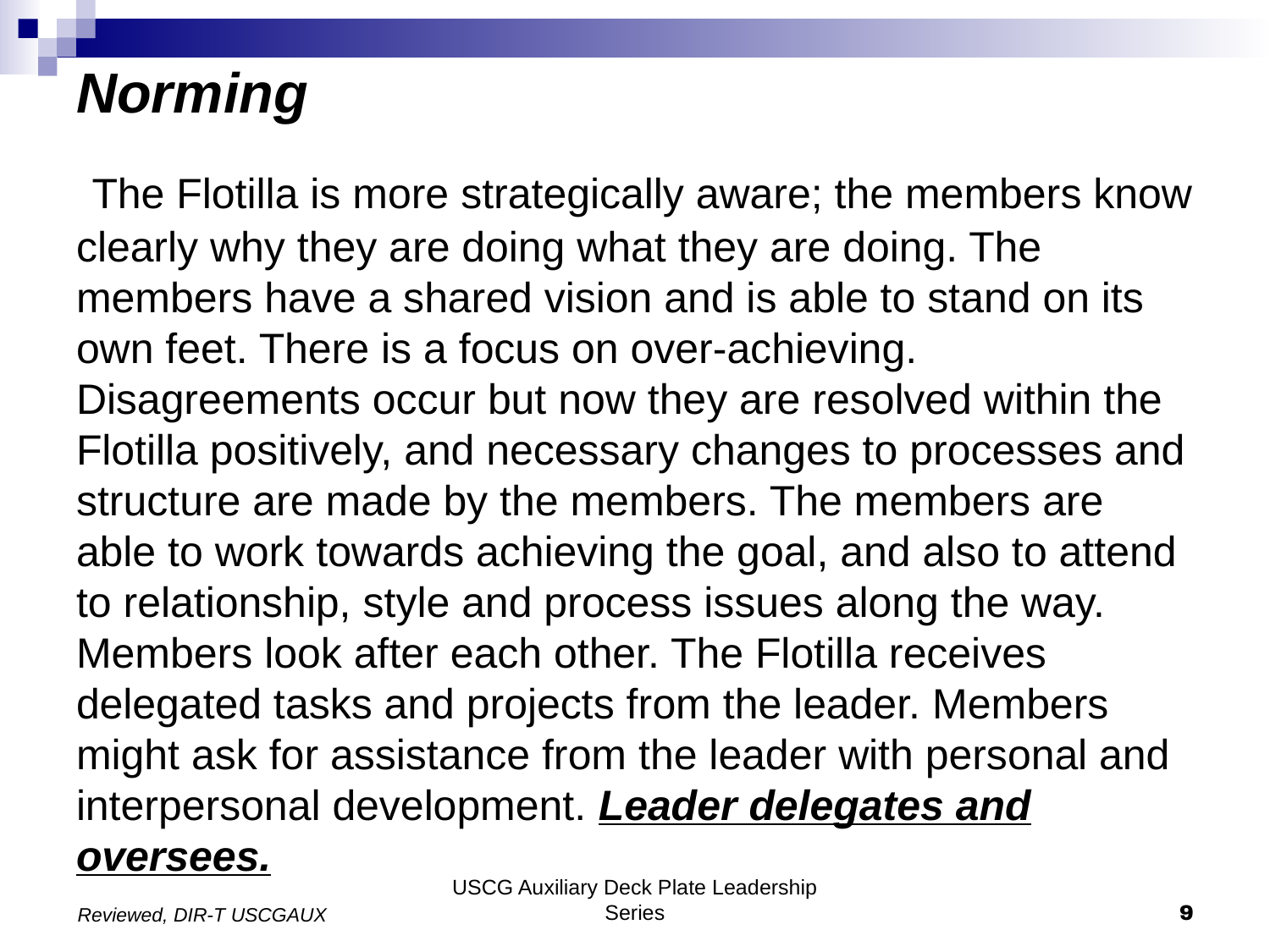

# Norming
 The Flotilla is more strategically aware; the members know clearly why they are doing what they are doing. The members have a shared vision and is able to stand on its own feet. There is a focus on over-achieving. Disagreements occur but now they are resolved within the Flotilla positively, and necessary changes to processes and structure are made by the members. The members are able to work towards achieving the goal, and also to attend to relationship, style and process issues along the way. Members look after each other. The Flotilla receives delegated tasks and projects from the leader. Members might ask for assistance from the leader with personal and interpersonal development. Leader delegates and oversees.

USCG Auxiliary Deck Plate Leadership Series
9
Reviewed, DIR-T USCGAUX